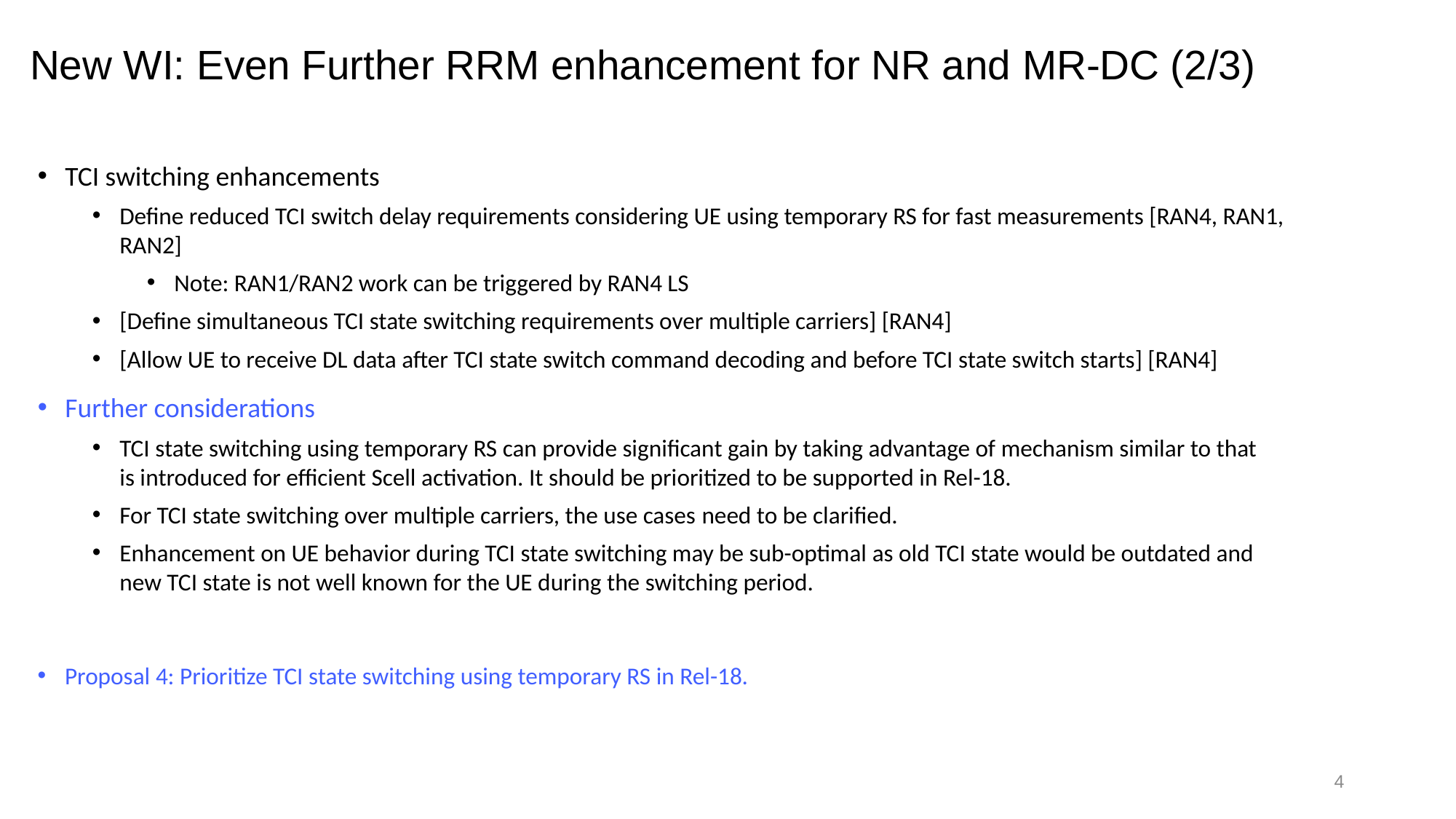

# New WI: Even Further RRM enhancement for NR and MR-DC (2/3)
TCI switching enhancements
Define reduced TCI switch delay requirements considering UE using temporary RS for fast measurements [RAN4, RAN1, RAN2]
Note: RAN1/RAN2 work can be triggered by RAN4 LS
[Define simultaneous TCI state switching requirements over multiple carriers] [RAN4]
[Allow UE to receive DL data after TCI state switch command decoding and before TCI state switch starts] [RAN4]

Further considerations
TCI state switching using temporary RS can provide significant gain by taking advantage of mechanism similar to that is introduced for efficient Scell activation. It should be prioritized to be supported in Rel-18.
For TCI state switching over multiple carriers, the use cases need to be clarified.
Enhancement on UE behavior during TCI state switching may be sub-optimal as old TCI state would be outdated and new TCI state is not well known for the UE during the switching period.

Proposal 4: Prioritize TCI state switching using temporary RS in Rel-18.

4